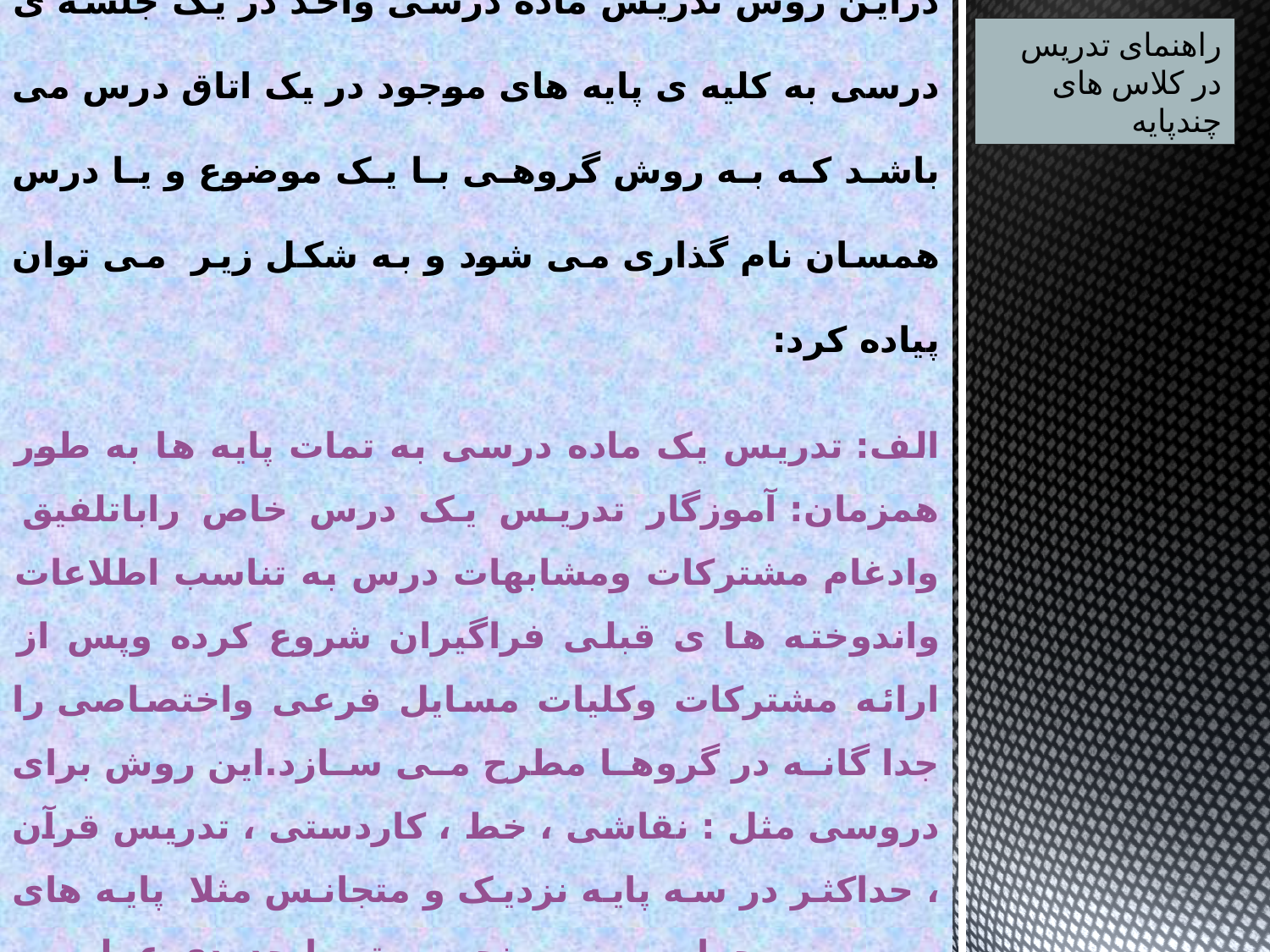

راهنمای تدریس در کلاس های چندپایه
ب )طریقه گروهی:
دراین روش تدریس ماده درسی واحد در یک جلسه ی درسی به کلیه ی پایه های موجود در یک اتاق درس می باشد که به روش گروهی با یک موضوع و یا درس همسان نام گذاری می شود و به شکل زیر  می توان پیاده کرد:

الف: تدریس یک ماده درسی به تمات پایه ها به طور همزمان: آموزگار تدریس یک درس خاص راباتلفیق وادغام مشترکات ومشابهات درس به تناسب اطلاعات واندوخته ها ی قبلی فراگیران شروع کرده وپس از ارائه مشترکات وکلیات مسایل فرعی واختصاصی را جدا گانه در گروها مطرح می سازد.این روش برای دروسی مثل : نقاشی ، خط ، کاردستی ، تدریس قرآن ، حداکثر در سه پایه نزدیک و متجانس مثلا  پایه های سوم و چهار  م و پنچم تا حدودی عملی است(در45دقیقه)